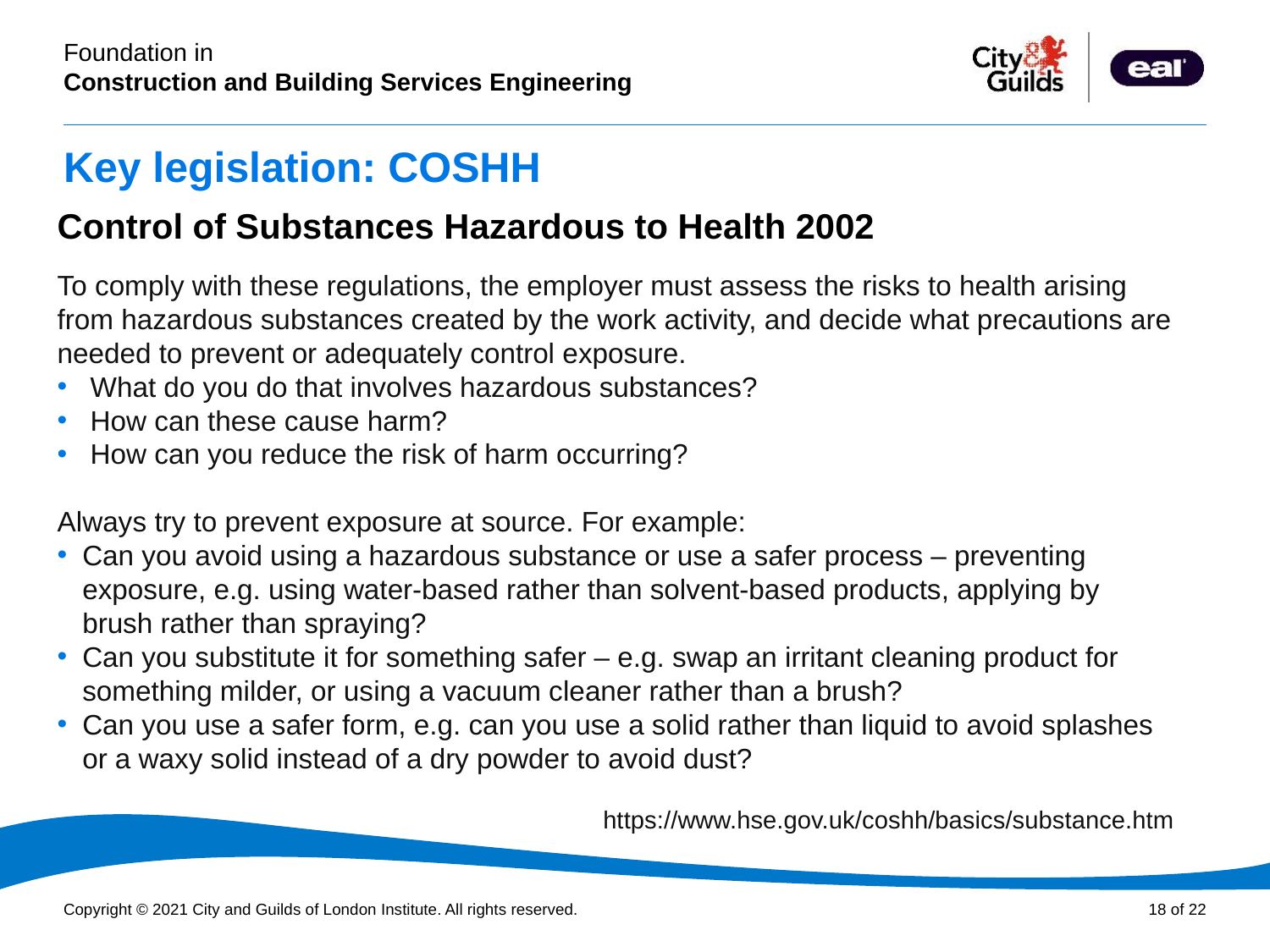

# Key legislation: COSHH
Control of Substances Hazardous to Health 2002
To comply with these regulations, the employer must assess the risks to health arising from hazardous substances created by the work activity, and decide what precautions are needed to prevent or adequately control exposure.
 What do you do that involves hazardous substances?
 How can these cause harm?
 How can you reduce the risk of harm occurring?

Always try to prevent exposure at source. For example:
Can you avoid using a hazardous substance or use a safer process – preventing exposure, e.g. using water-based rather than solvent-based products, applying by brush rather than spraying?
Can you substitute it for something safer – e.g. swap an irritant cleaning product for something milder, or using a vacuum cleaner rather than a brush?
Can you use a safer form, e.g. can you use a solid rather than liquid to avoid splashes or a waxy solid instead of a dry powder to avoid dust?

                                                                              https://www.hse.gov.uk/coshh/basics/substance.htm